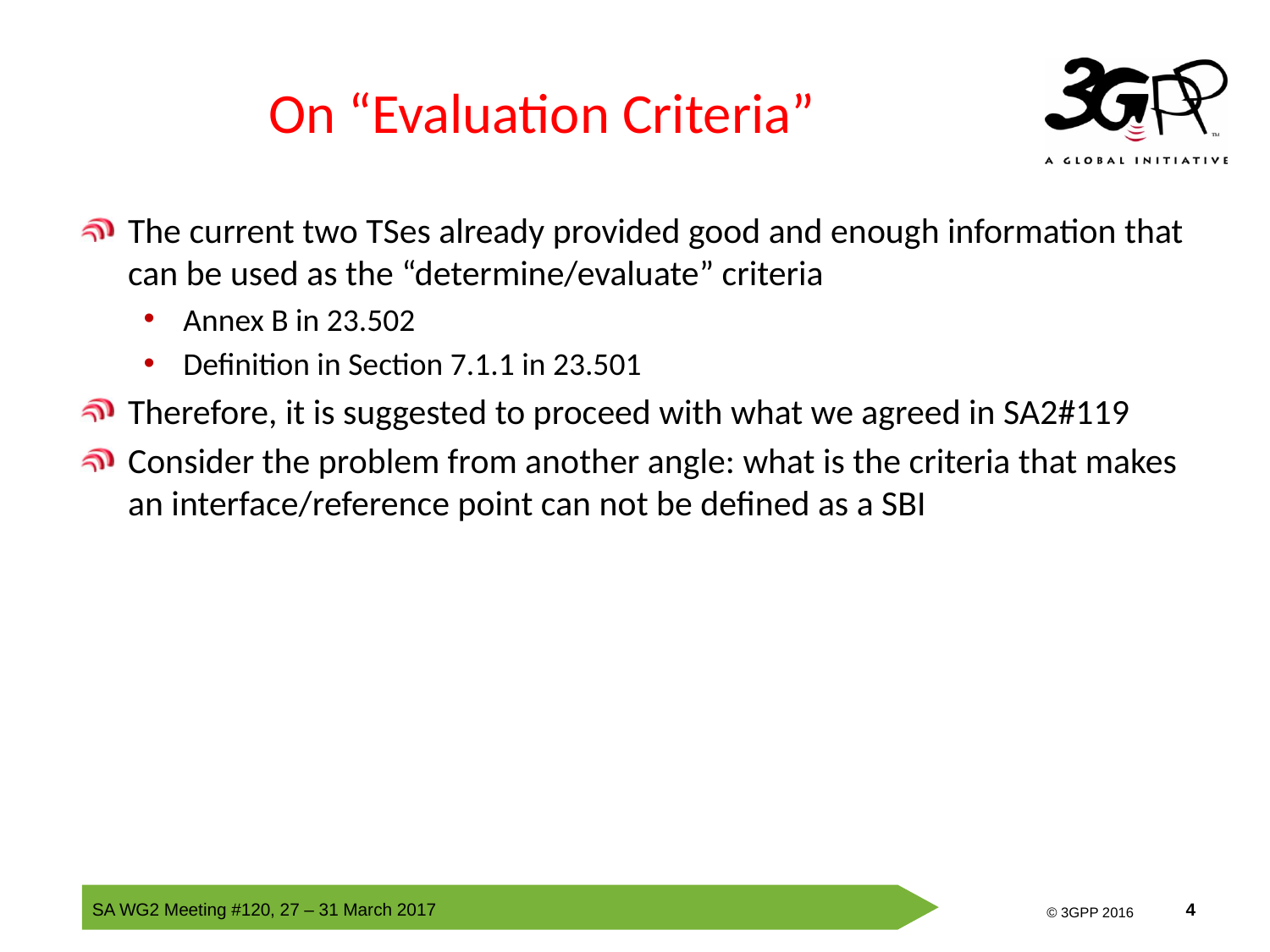

# On “Evaluation Criteria”
The current two TSes already provided good and enough information that can be used as the “determine/evaluate” criteria
Annex B in 23.502
Definition in Section 7.1.1 in 23.501
Therefore, it is suggested to proceed with what we agreed in SA2#119
Consider the problem from another angle: what is the criteria that makes an interface/reference point can not be defined as a SBI